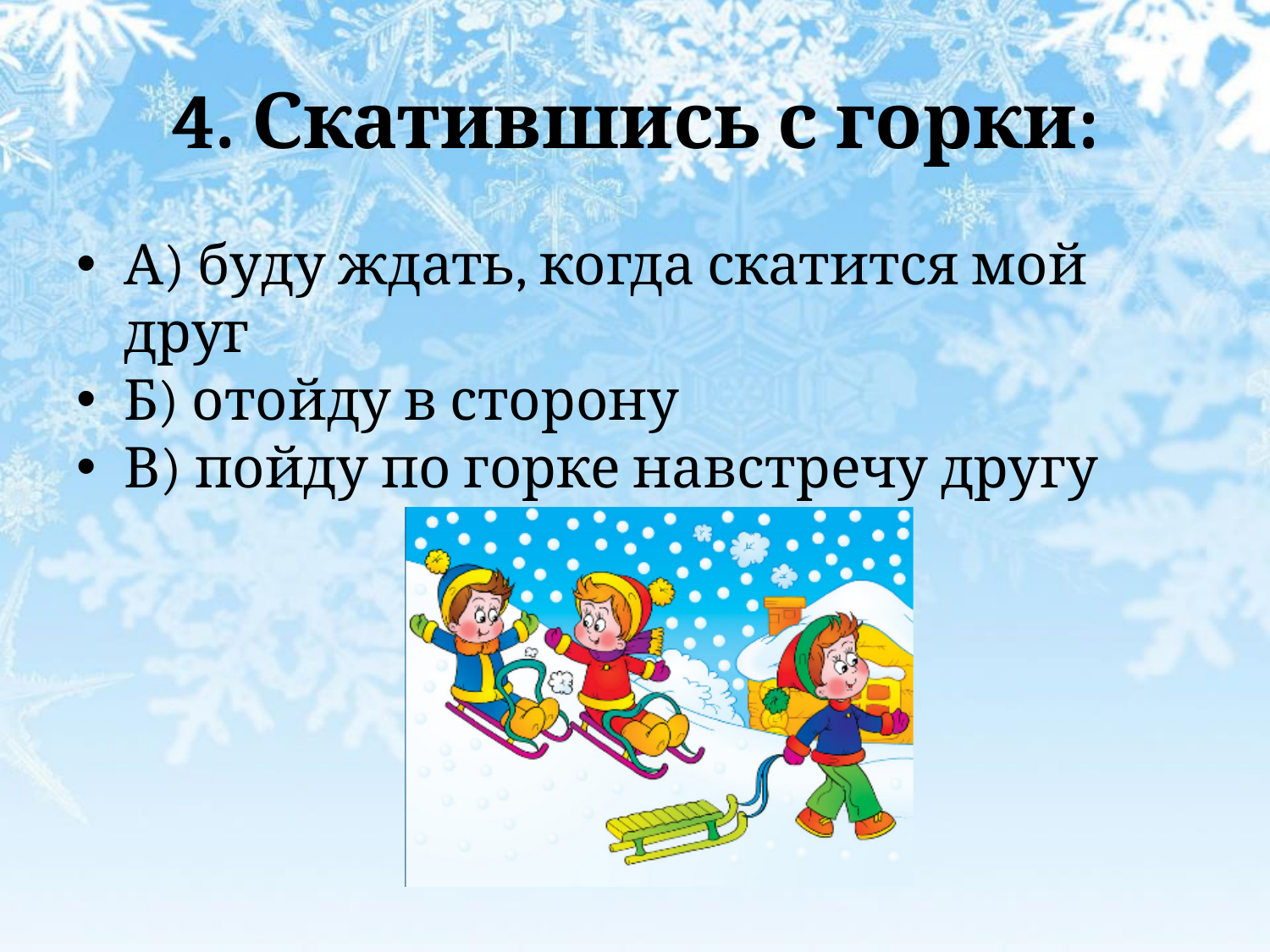

4. Скатившись с горки:
А) буду ждать, когда скатится мой друг
Б) отойду в сторону
В) пойду по горке навстречу другу